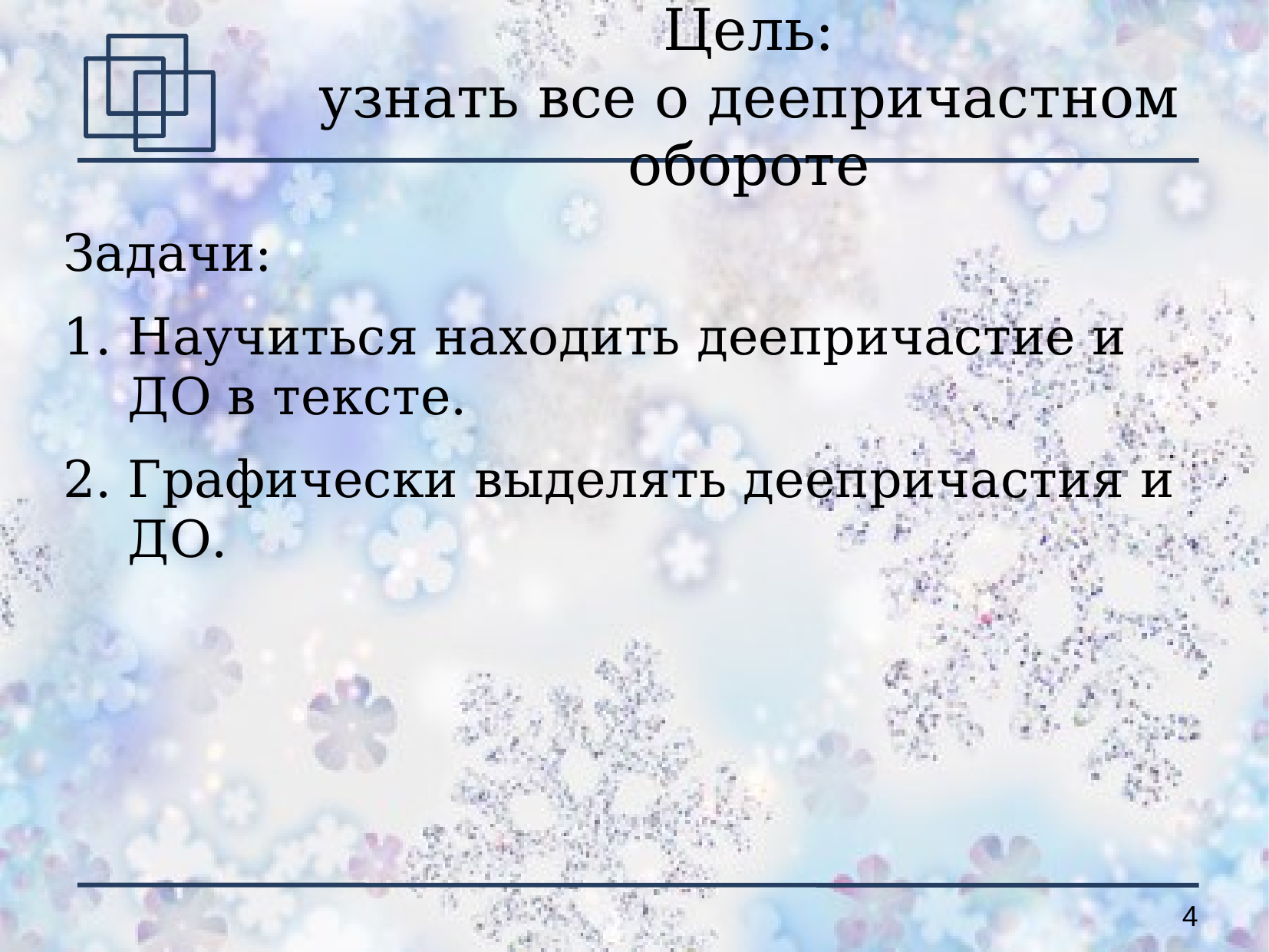

# Цель: узнать все о деепричастном обороте
Задачи:
Научиться находить деепричастие и ДО в тексте.
Графически выделять деепричастия и ДО.